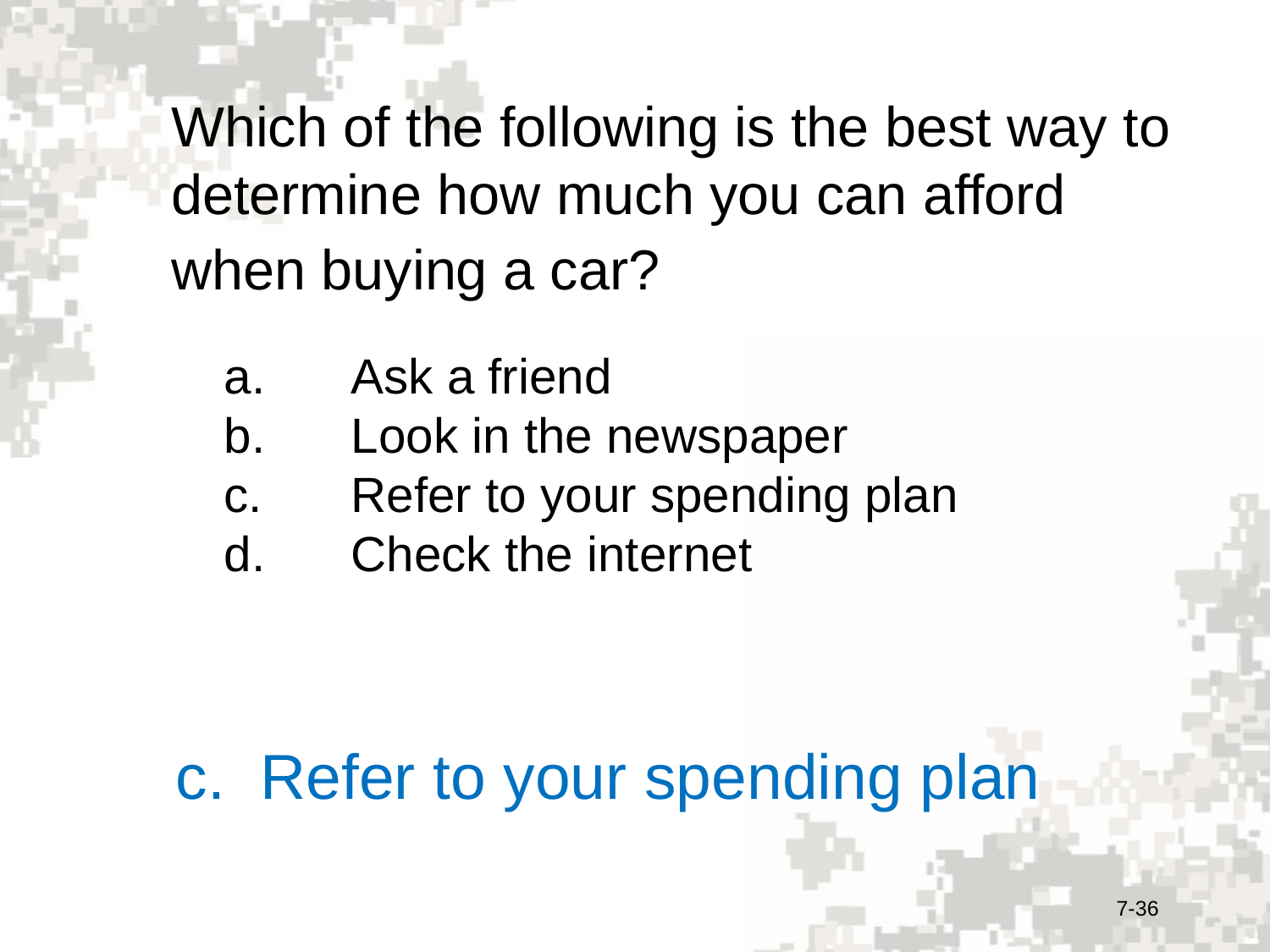

Which of the following is the best way to determine how much you can afford when buying a car?

	a.  	Ask a friend
	b.	Look in the newspaper
	c.	Refer to your spending plan
	d.	Check the internet

c.  Refer to your spending plan
7-36